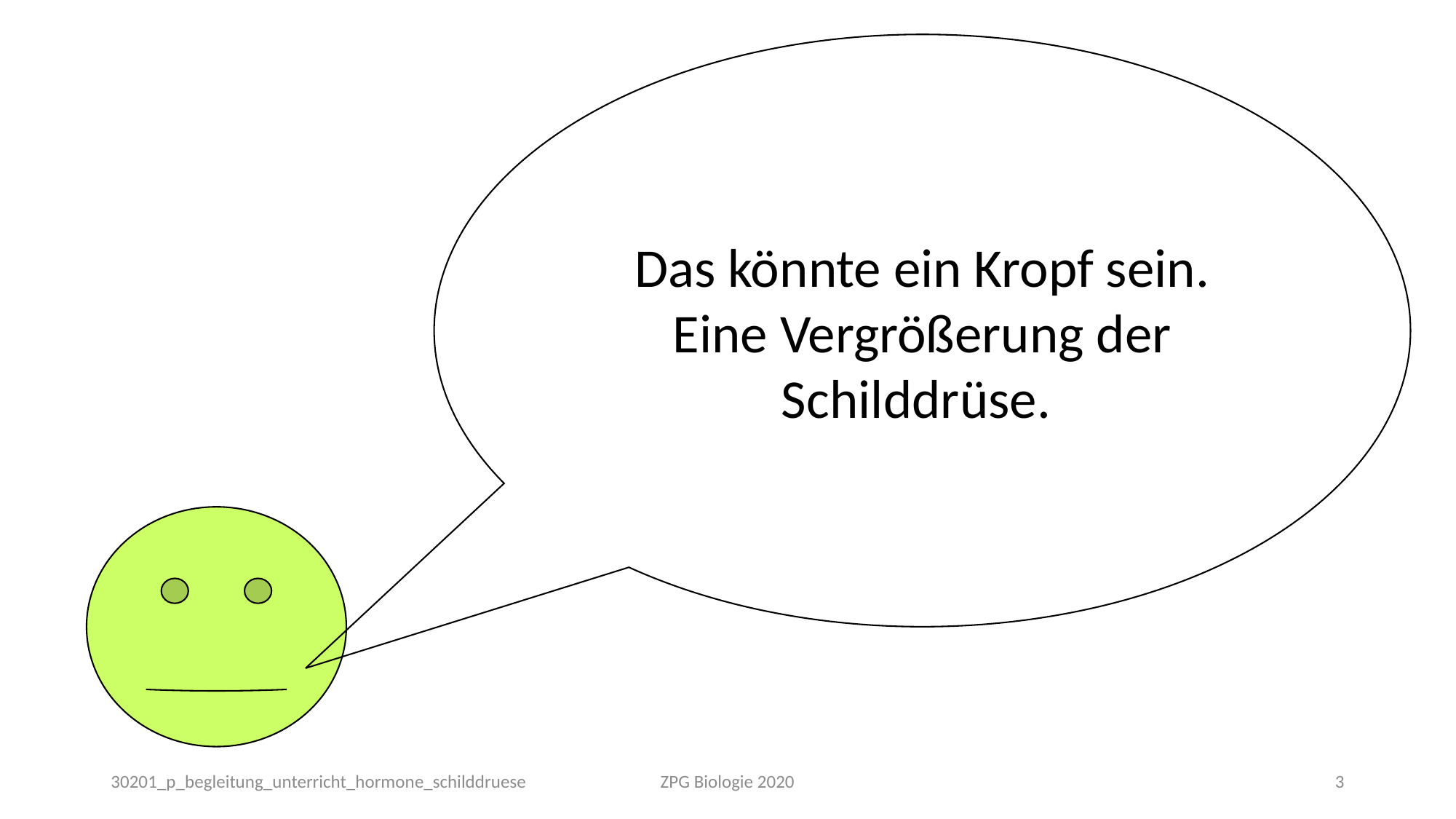

Das könnte ein Kropf sein. Eine Vergrößerung der Schilddrüse.

30201_p_begleitung_unterricht_hormone_schilddruese
ZPG Biologie 2020
3